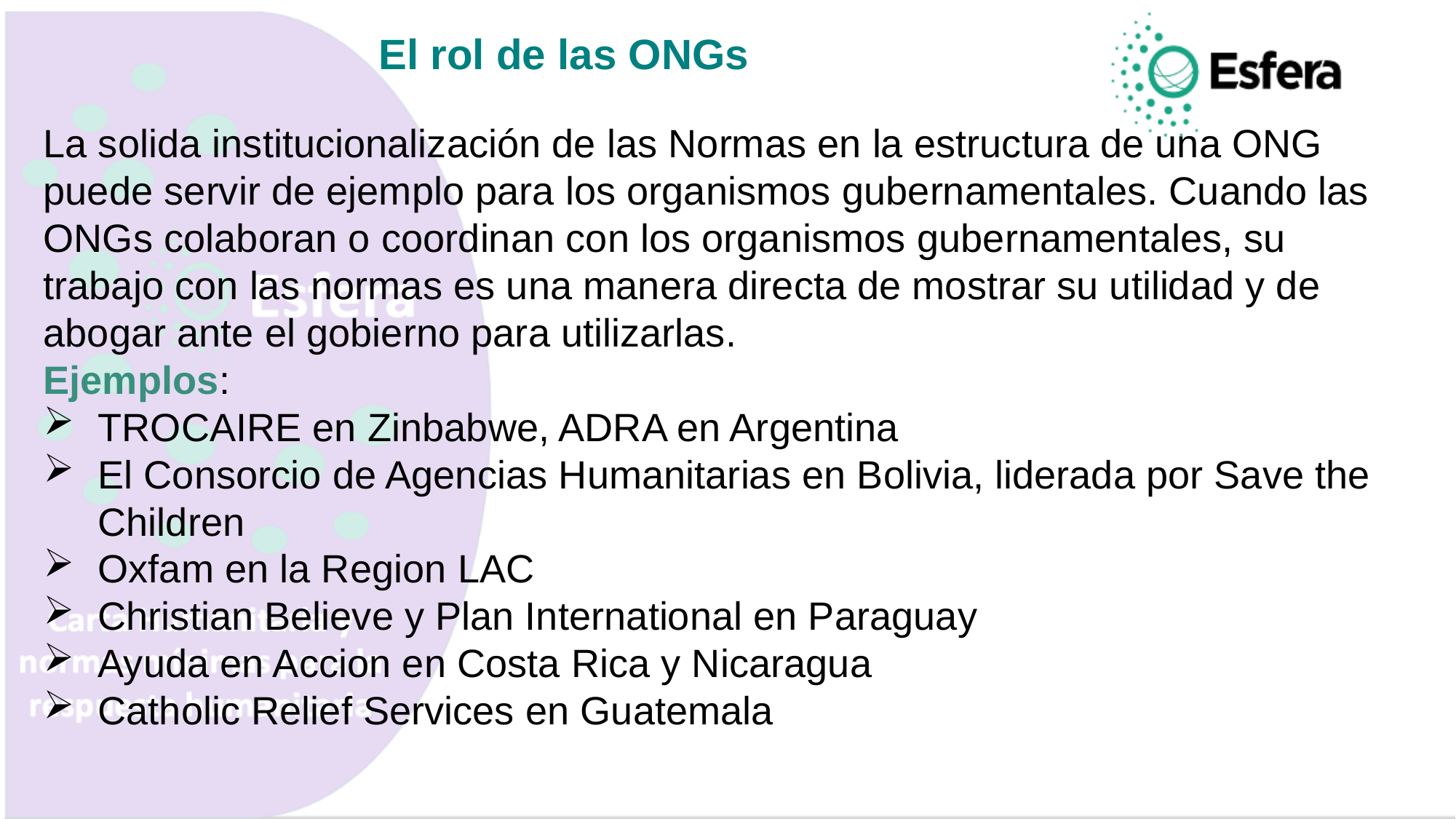

El rol de las ONGs
La solida institucionalización de las Normas en la estructura de una ONG puede servir de ejemplo para los organismos gubernamentales. Cuando las ONGs colaboran o coordinan con los organismos gubernamentales, su trabajo con las normas es una manera directa de mostrar su utilidad y de abogar ante el gobierno para utilizarlas.
Ejemplos:
TROCAIRE en Zinbabwe, ADRA en Argentina
El Consorcio de Agencias Humanitarias en Bolivia, liderada por Save the Children
Oxfam en la Region LAC
Christian Believe y Plan International en Paraguay
Ayuda en Accion en Costa Rica y Nicaragua
Catholic Relief Services en Guatemala